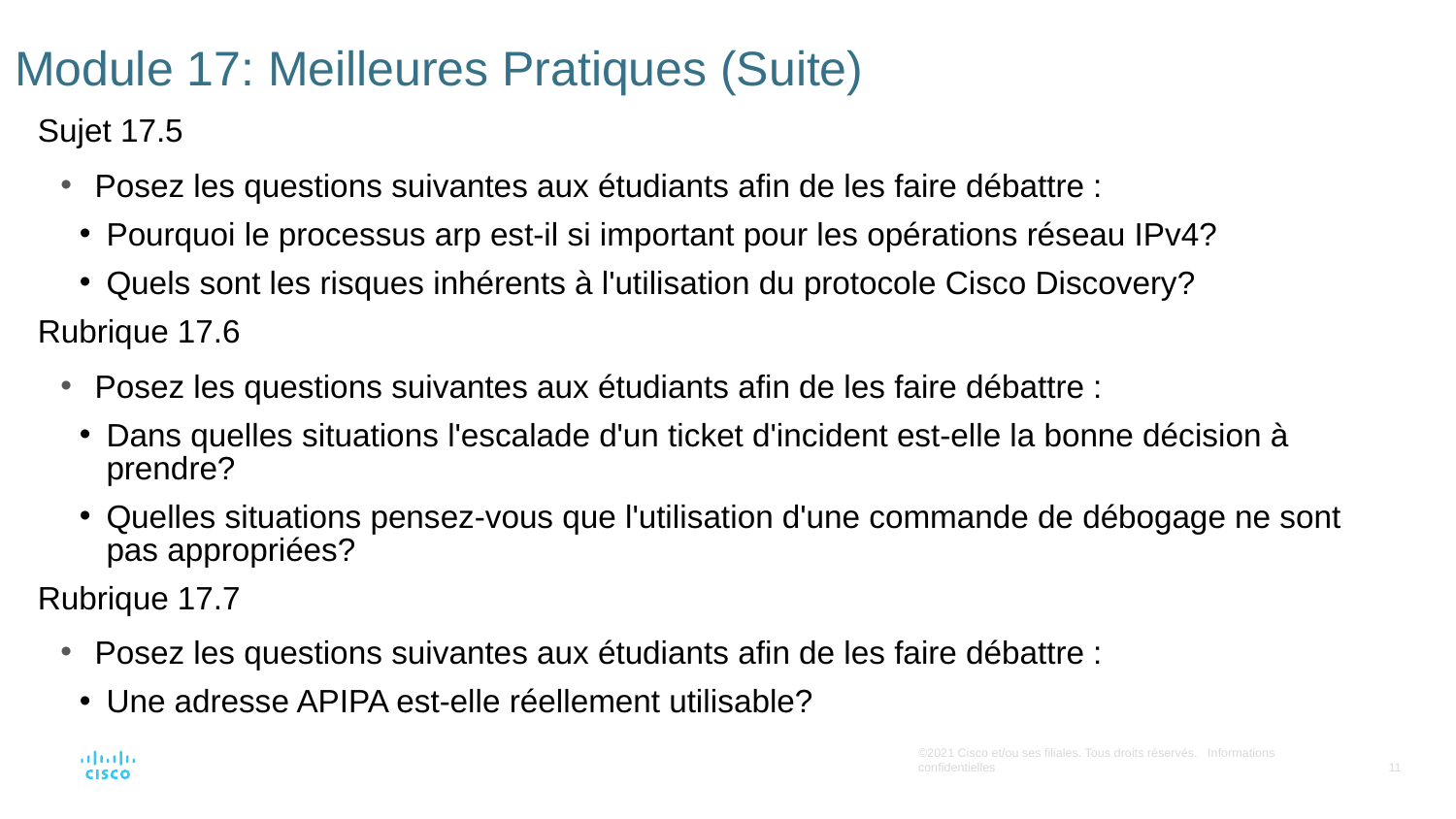

# Module 17: Meilleures Pratiques (Suite)
Sujet 17.5
Posez les questions suivantes aux étudiants afin de les faire débattre :
Pourquoi le processus arp est-il si important pour les opérations réseau IPv4?
Quels sont les risques inhérents à l'utilisation du protocole Cisco Discovery?
Rubrique 17.6
Posez les questions suivantes aux étudiants afin de les faire débattre :
Dans quelles situations l'escalade d'un ticket d'incident est-elle la bonne décision à prendre?
Quelles situations pensez-vous que l'utilisation d'une commande de débogage ne sont pas appropriées?
Rubrique 17.7
Posez les questions suivantes aux étudiants afin de les faire débattre :
Une adresse APIPA est-elle réellement utilisable?